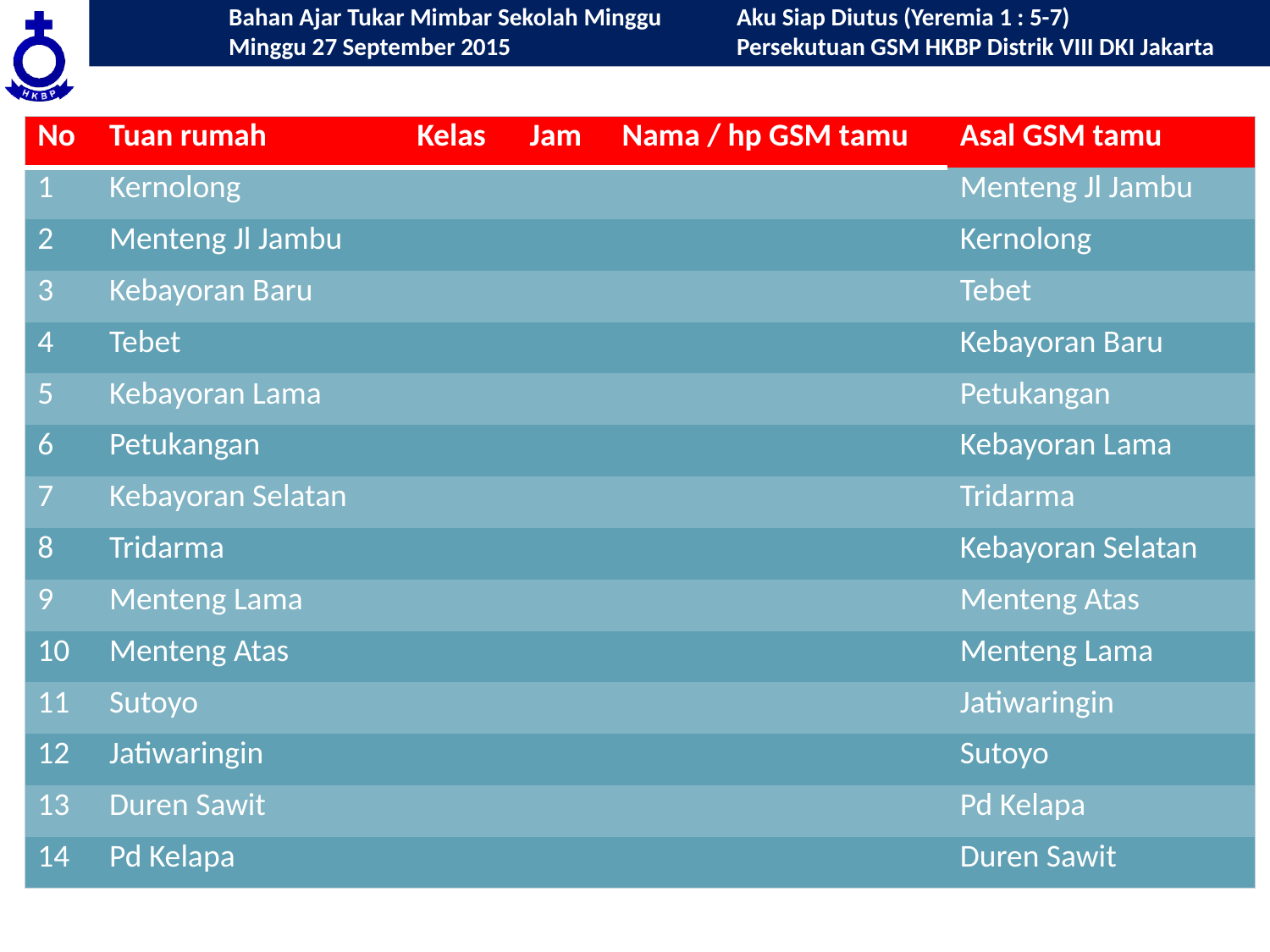

| No | Tuan rumah | Kelas | Jam | Nama / hp GSM tamu | Asal GSM tamu |
| --- | --- | --- | --- | --- | --- |
| 1 | Kernolong |  |  |  | Menteng Jl Jambu |
| 2 | Menteng Jl Jambu |  |  |  | Kernolong |
| 3 | Kebayoran Baru |  |  |  | Tebet |
| 4 | Tebet |  |  |  | Kebayoran Baru |
| 5 | Kebayoran Lama |  |  |  | Petukangan |
| 6 | Petukangan |  |  |  | Kebayoran Lama |
| 7 | Kebayoran Selatan |  |  |  | Tridarma |
| 8 | Tridarma |  |  |  | Kebayoran Selatan |
| 9 | Menteng Lama |  |  |  | Menteng Atas |
| 10 | Menteng Atas |  |  |  | Menteng Lama |
| 11 | Sutoyo |  |  |  | Jatiwaringin |
| 12 | Jatiwaringin |  |  |  | Sutoyo |
| 13 | Duren Sawit |  |  |  | Pd Kelapa |
| 14 | Pd Kelapa |  |  |  | Duren Sawit |